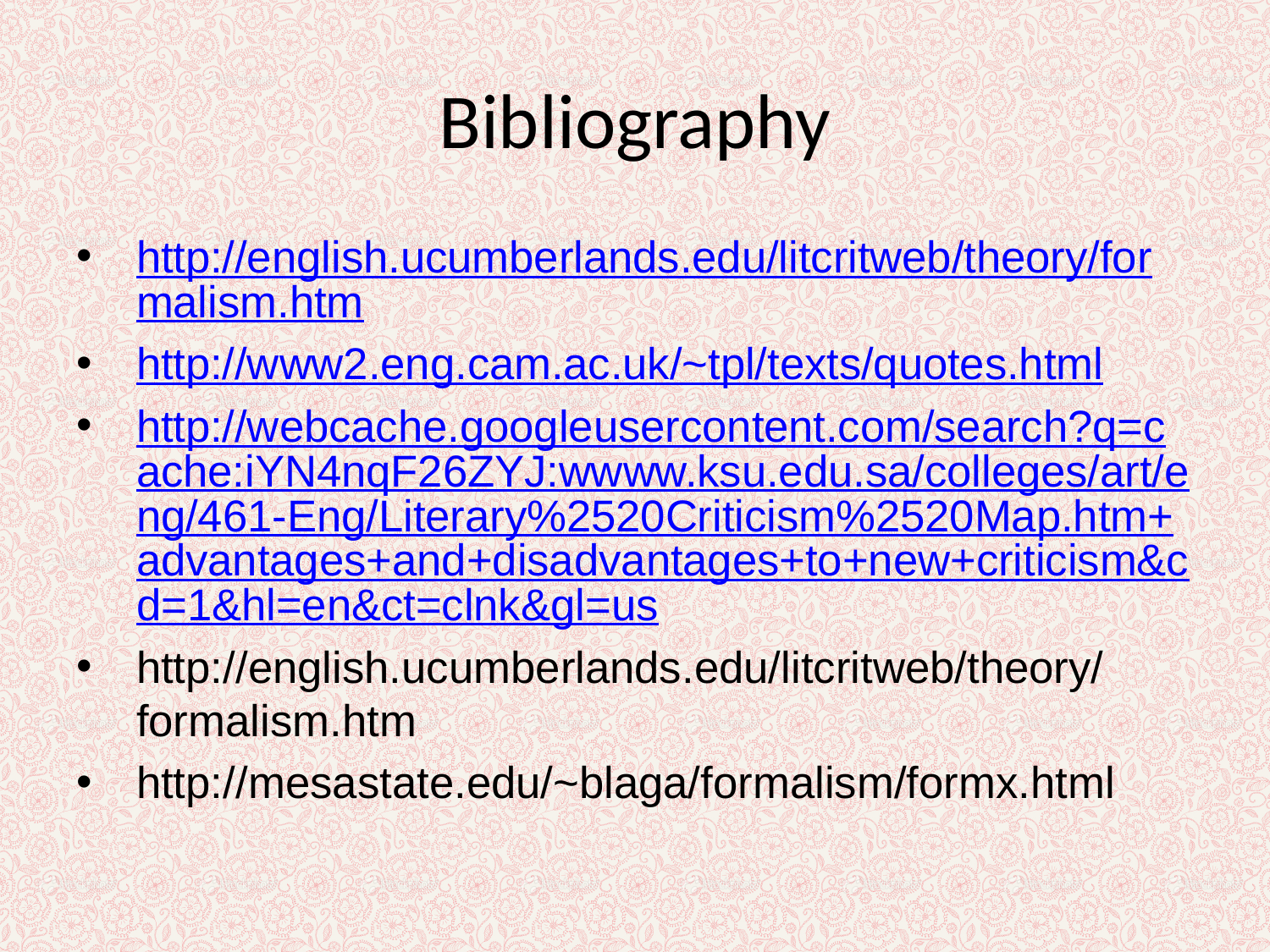

# Bibliography
http://english.ucumberlands.edu/litcritweb/theory/formalism.htm
http://www2.eng.cam.ac.uk/~tpl/texts/quotes.html
http://webcache.googleusercontent.com/search?q=cache:iYN4nqF26ZYJ:wwww.ksu.edu.sa/colleges/art/eng/461-Eng/Literary%2520Criticism%2520Map.htm+advantages+and+disadvantages+to+new+criticism&cd=1&hl=en&ct=clnk&gl=us
http://english.ucumberlands.edu/litcritweb/theory/formalism.htm
http://mesastate.edu/~blaga/formalism/formx.html